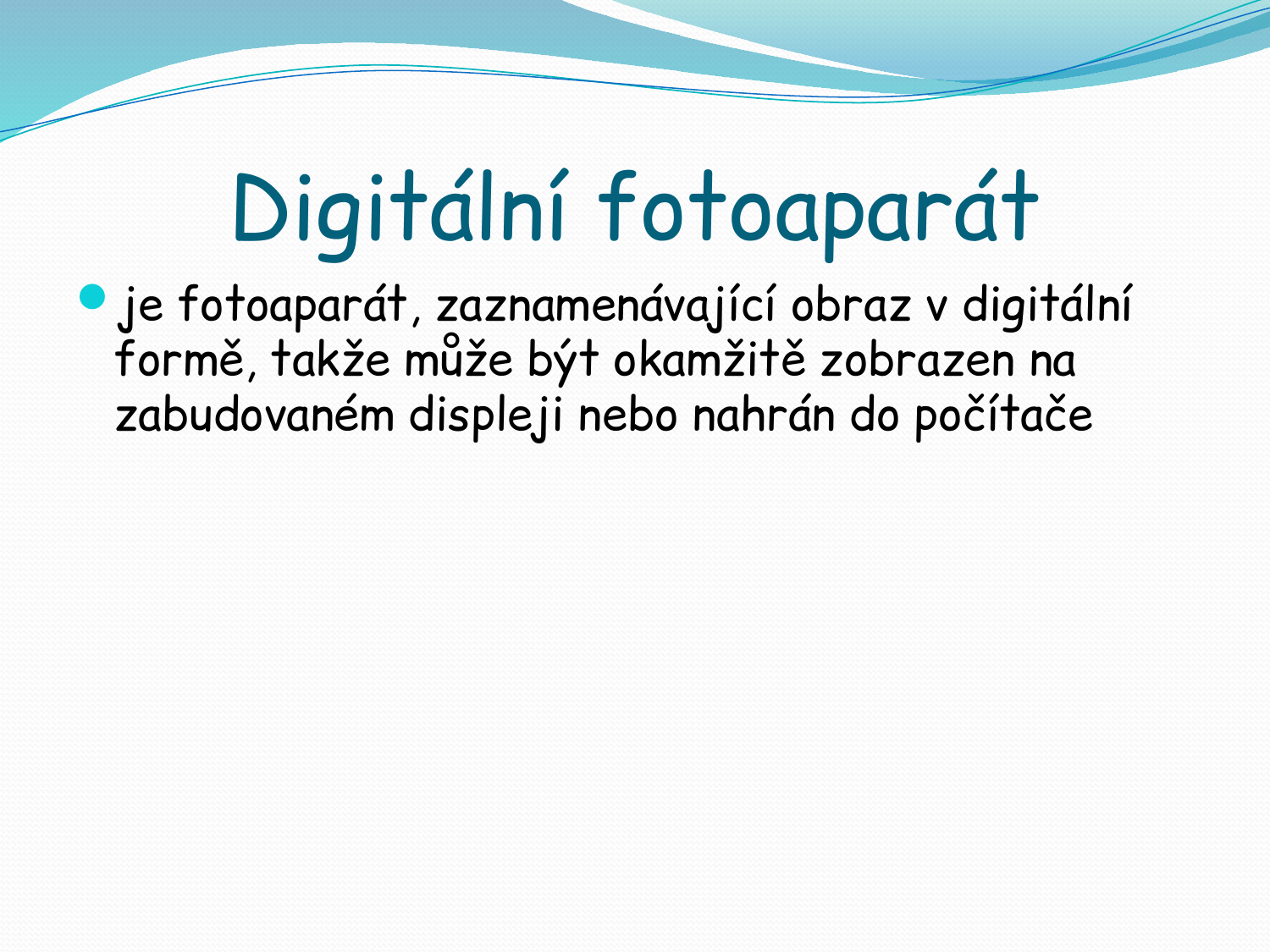

# Digitální fotoaparát
je fotoaparát, zaznamenávající obraz v digitální formě, takže může být okamžitě zobrazen na zabudovaném displeji nebo nahrán do počítače